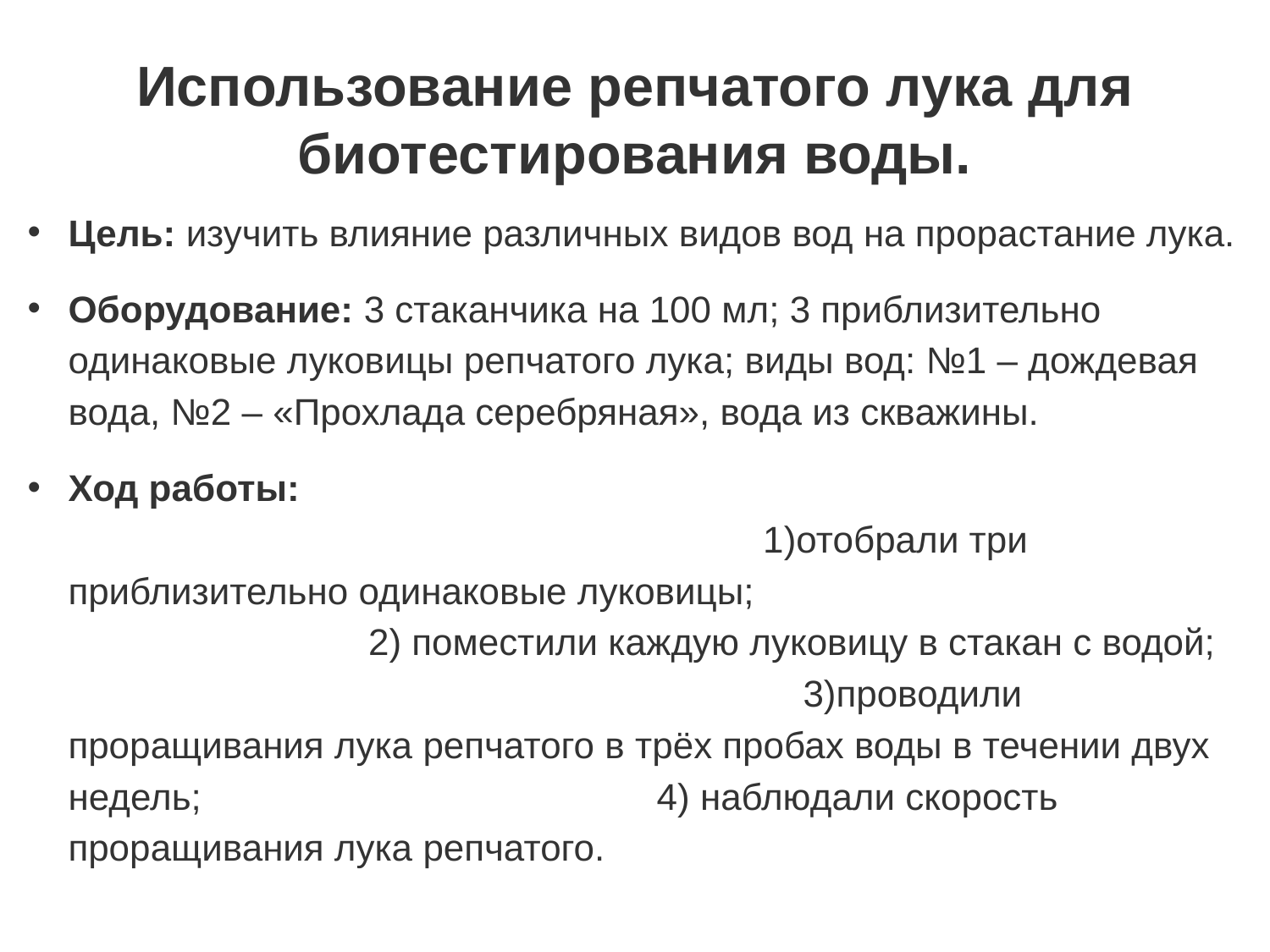

# Использование репчатого лука для биотестирования воды.
Цель: изучить влияние различных видов вод на прорастание лука.
Оборудование: 3 стаканчика на 100 мл; 3 приблизительно одинаковые луковицы репчатого лука; виды вод: №1 – дождевая вода, №2 – «Прохлада серебряная», вода из скважины.
Ход работы:                                                                                                                                                                1)отобрали три приблизительно одинаковые луковицы;                                                                              2) поместили каждую луковицу в стакан с водой;                                                                           3)проводили проращивания лука репчатого в трёх пробах воды в течении двух недель;                                            4) наблюдали скорость проращивания лука репчатого.